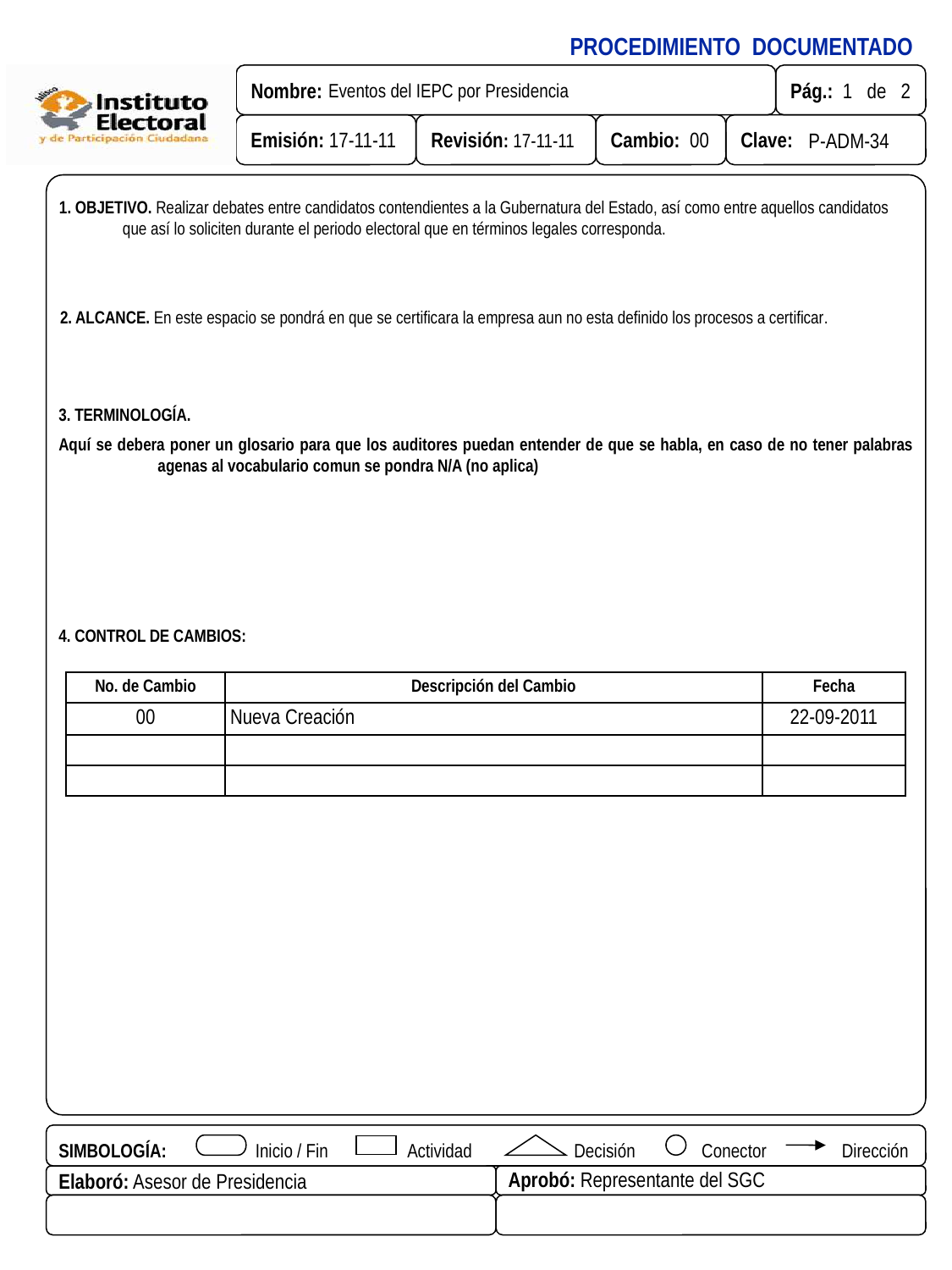

1. OBJETIVO. Realizar debates entre candidatos contendientes a la Gubernatura del Estado, así como entre aquellos candidatos que así lo soliciten durante el periodo electoral que en términos legales corresponda.
2. ALCANCE. En este espacio se pondrá en que se certificara la empresa aun no esta definido los procesos a certificar.
3. TERMINOLOGÍA.
Aquí se debera poner un glosario para que los auditores puedan entender de que se habla, en caso de no tener palabras agenas al vocabulario comun se pondra N/A (no aplica)
4. CONTROL DE CAMBIOS:
| No. de Cambio | Descripción del Cambio | Fecha |
| --- | --- | --- |
| 00 | Nueva Creación | 22-09-2011 |
|  |  |  |
|  |  |  |